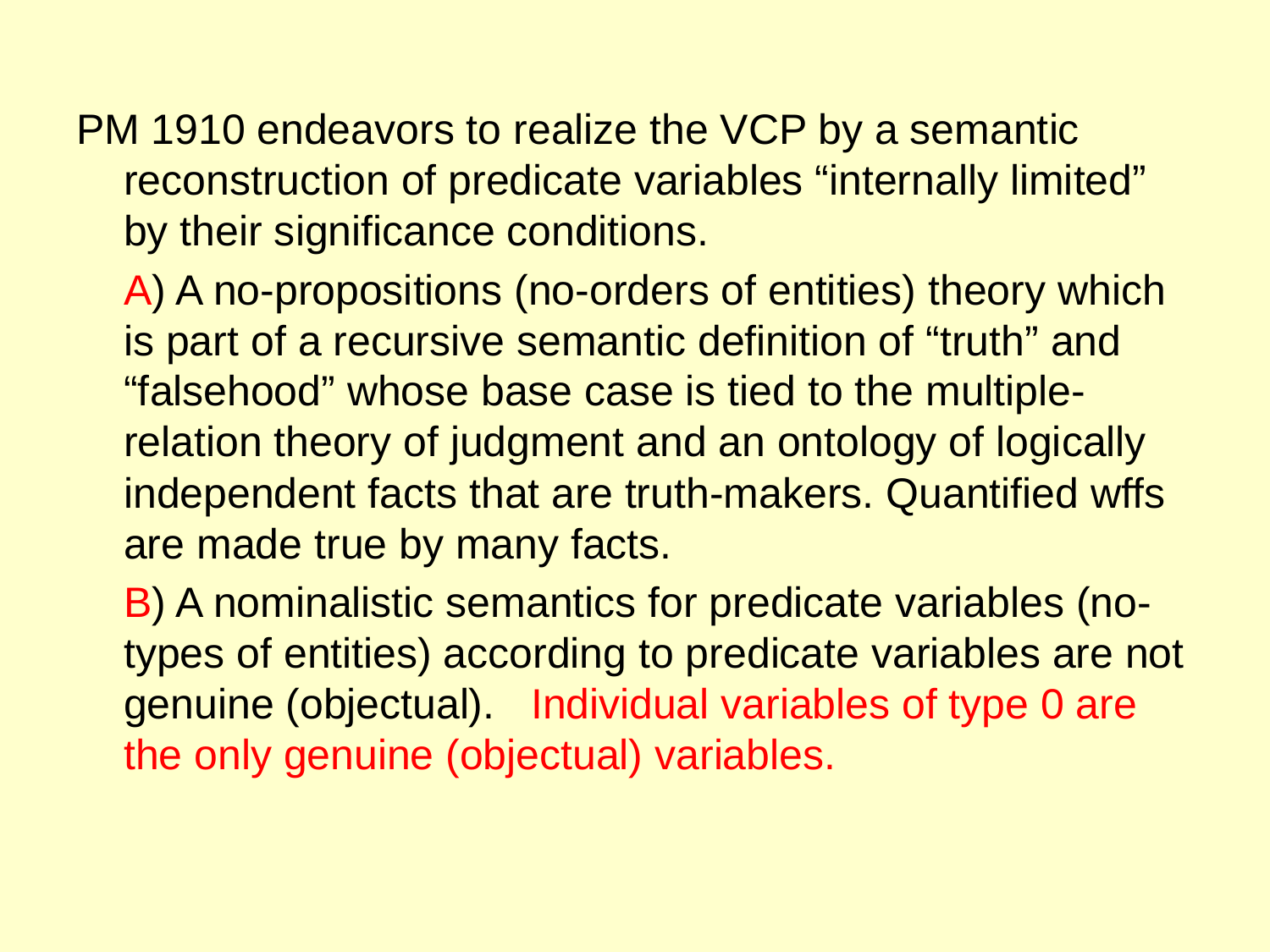

PM 1910 endeavors to realize the VCP by a semantic reconstruction of predicate variables “internally limited” by their significance conditions.
	A) A no-propositions (no-orders of entities) theory which is part of a recursive semantic definition of “truth” and “falsehood” whose base case is tied to the multiple-relation theory of judgment and an ontology of logically independent facts that are truth-makers. Quantified wffs are made true by many facts.
	B) A nominalistic semantics for predicate variables (no-types of entities) according to predicate variables are not genuine (objectual).   Individual variables of type 0 are the only genuine (objectual) variables.